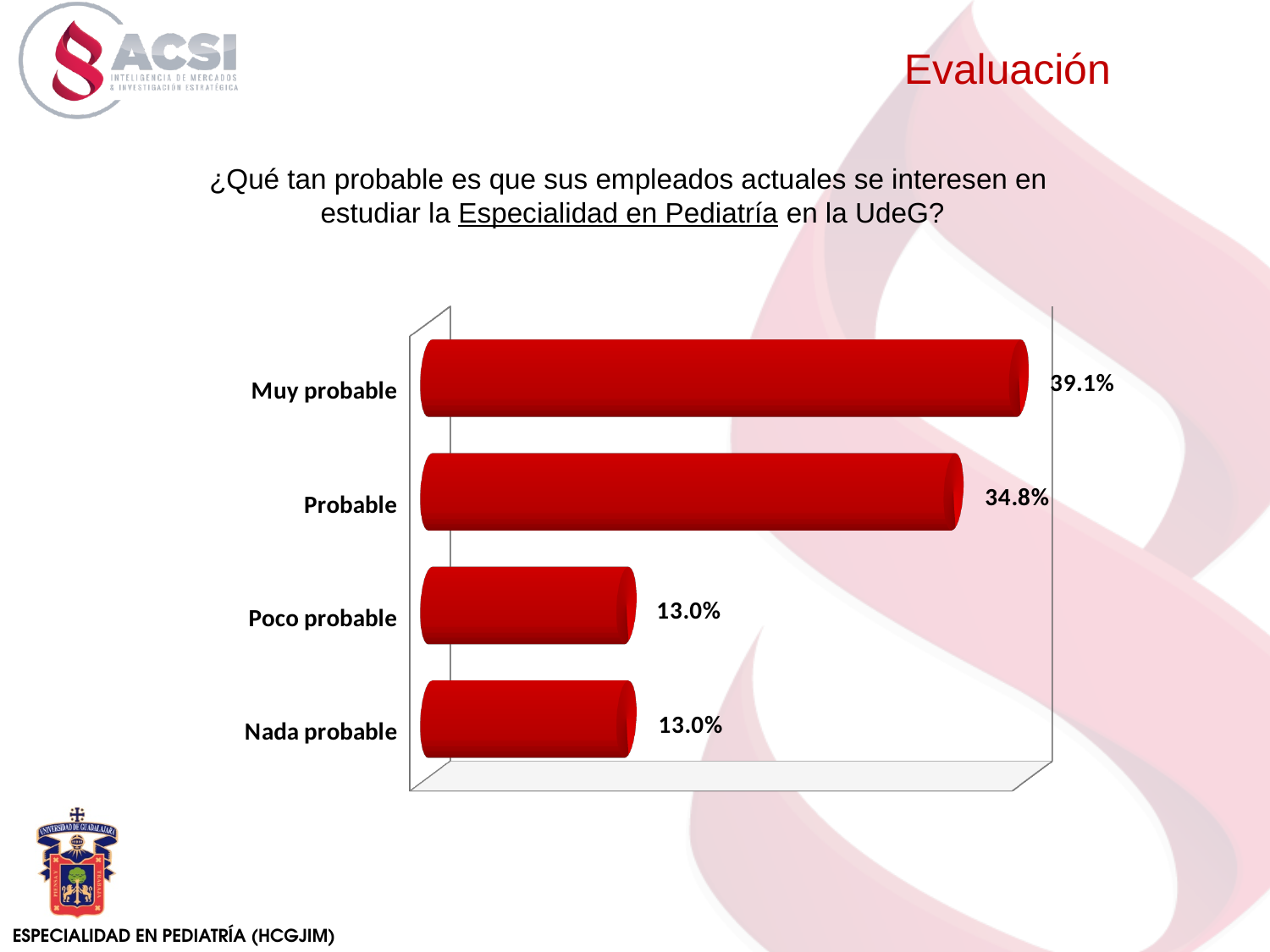

Evaluación
¿Qué tan probable es que sus empleados actuales se interesen en
estudiar la Especialidad en Pediatría en la UdeG?

[unsupported chart]